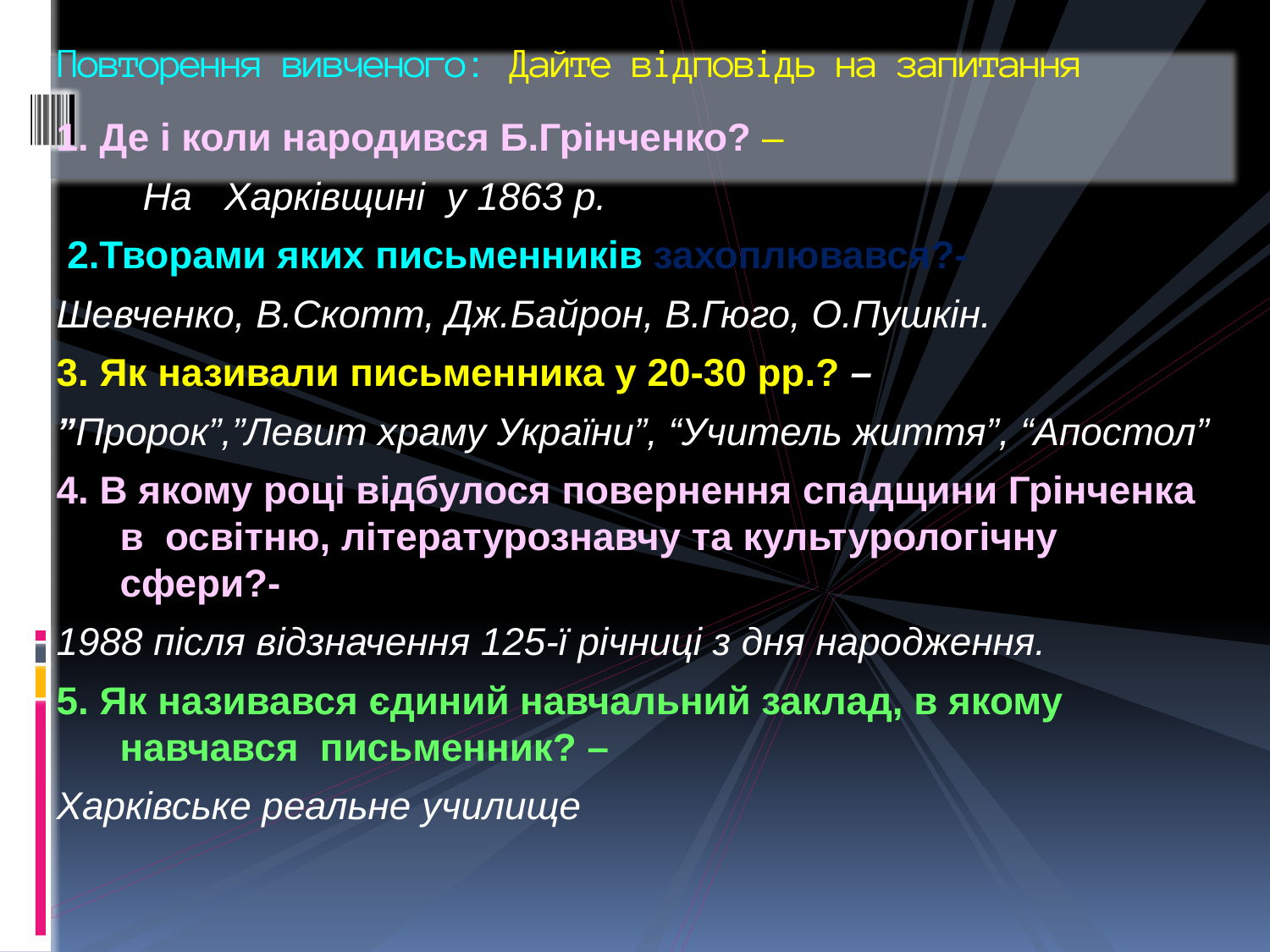

# Повторення вивченого: Дайте відповідь на запитання
1. Де і коли народився Б.Грінченко? –
        На   Харківщині  у 1863 р.
 2.Творами яких письменників захоплювався?-
Шевченко, В.Скотт, Дж.Байрон, В.Гюго, О.Пушкін.
3. Як називали письменника у 20-30 рр.? –
”Пророк”,”Левит храму України”, “Учитель життя”, “Апостол”
4. В якому році відбулося повернення спадщини Грінченка  в  освітню, літературознавчу та культурологічну сфери?-
1988 після відзначення 125-ї річниці з дня народження.
5. Як називався єдиний навчальний заклад, в якому навчався  письменник? –
Харківське реальне училище